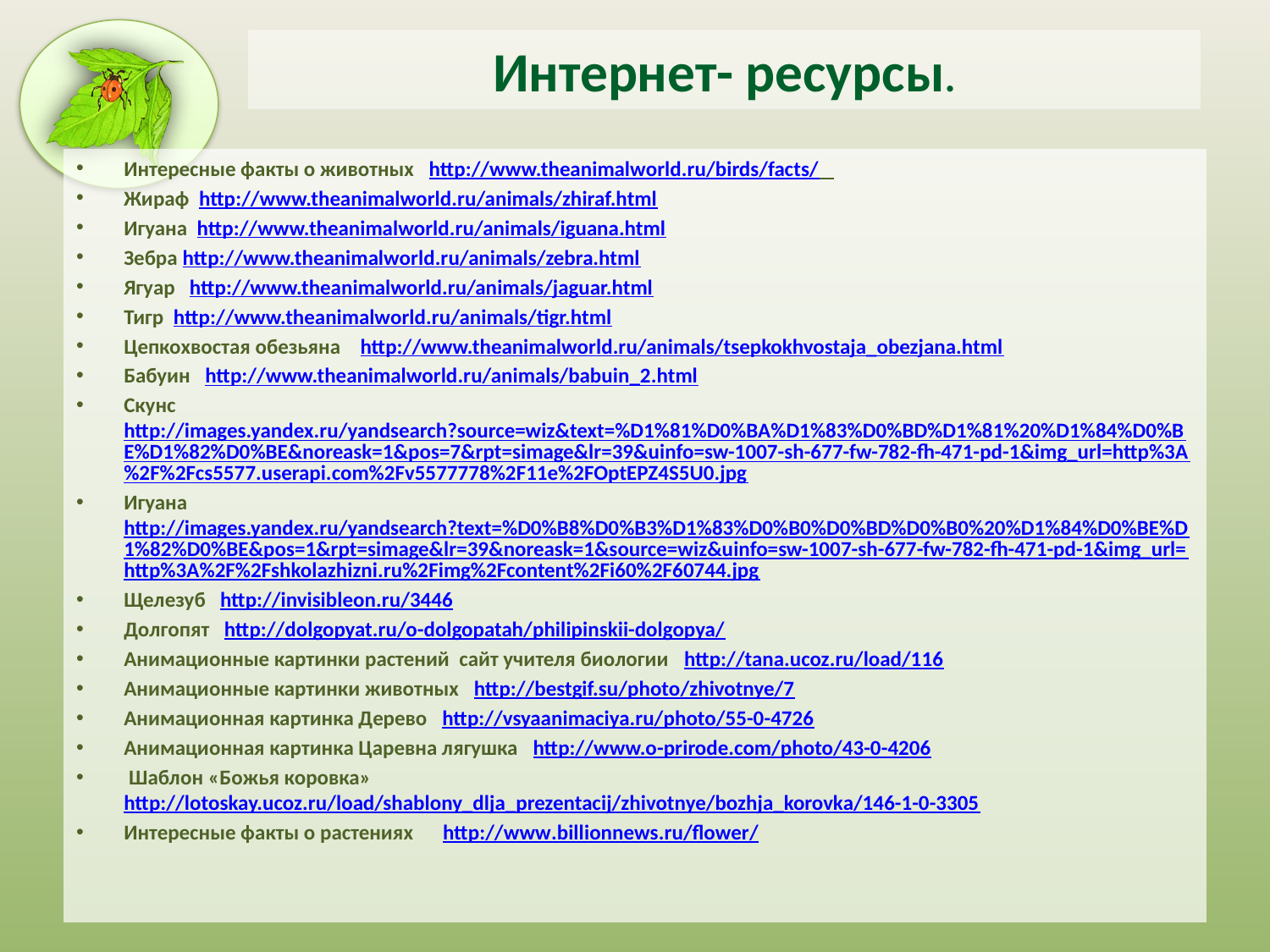

# Интернет- ресурсы.
Интересные факты о животных   http://www.theanimalworld.ru/birds/facts/
Жираф  http://www.theanimalworld.ru/animals/zhiraf.html
Игуана  http://www.theanimalworld.ru/animals/iguana.html
Зебра http://www.theanimalworld.ru/animals/zebra.html
Ягуар   http://www.theanimalworld.ru/animals/jaguar.html
Тигр  http://www.theanimalworld.ru/animals/tigr.html
Цепкохвостая обезьяна    http://www.theanimalworld.ru/animals/tsepkokhvostaja_obezjana.html
Бабуин   http://www.theanimalworld.ru/animals/babuin_2.html
Скунс   http://images.yandex.ru/yandsearch?source=wiz&text=%D1%81%D0%BA%D1%83%D0%BD%D1%81%20%D1%84%D0%BE%D1%82%D0%BE&noreask=1&pos=7&rpt=simage&lr=39&uinfo=sw-1007-sh-677-fw-782-fh-471-pd-1&img_url=http%3A%2F%2Fcs5577.userapi.com%2Fv5577778%2F11e%2FOptEPZ4S5U0.jpg
Игуана   http://images.yandex.ru/yandsearch?text=%D0%B8%D0%B3%D1%83%D0%B0%D0%BD%D0%B0%20%D1%84%D0%BE%D1%82%D0%BE&pos=1&rpt=simage&lr=39&noreask=1&source=wiz&uinfo=sw-1007-sh-677-fw-782-fh-471-pd-1&img_url=http%3A%2F%2Fshkolazhizni.ru%2Fimg%2Fcontent%2Fi60%2F60744.jpg
Щелезуб   http://invisibleon.ru/3446
Долгопят   http://dolgopyat.ru/o-dolgopatah/philipinskii-dolgopya/
Анимационные картинки растений  сайт учителя биологии   http://tana.ucoz.ru/load/116
Анимационные картинки животных   http://bestgif.su/photo/zhivotnye/7
Анимационная картинка Дерево   http://vsyaanimaciya.ru/photo/55-0-4726
Анимационная картинка Царевна лягушка   http://www.o-prirode.com/photo/43-0-4206
 Шаблон «Божья коровка» http://lotoskay.ucoz.ru/load/shablony_dlja_prezentacij/zhivotnye/bozhja_korovka/146-1-0-3305
Интересные факты о растениях      http://www.billionnews.ru/flower/